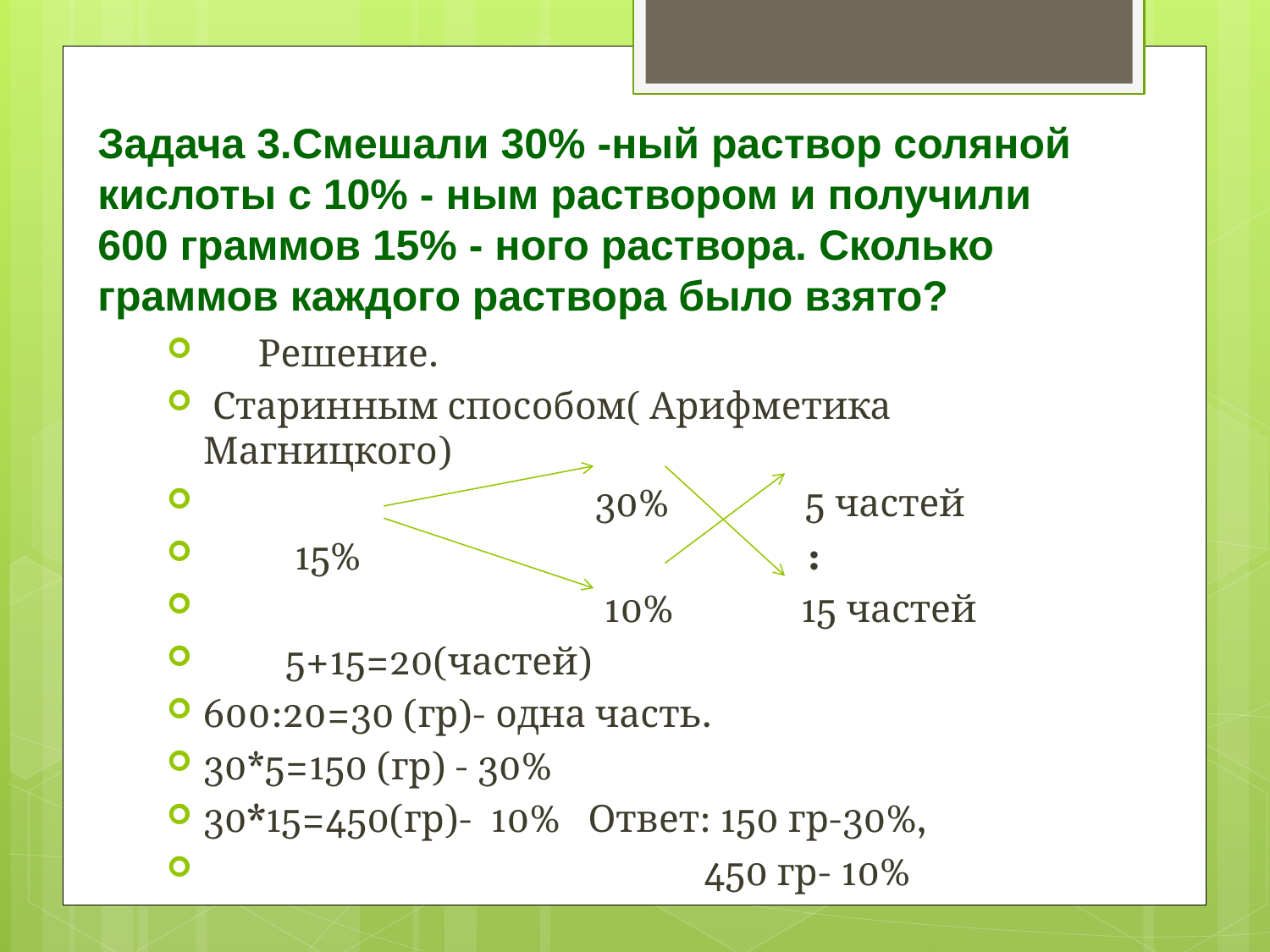

# Задача 3.Смешали 30% -ный раствор соляной кислоты с 10% - ным раствором и получили 600 граммов 15% - ного раствора. Сколько граммов каждого раствора было взято?
      Решение.
 Старинным способом( Арифметика Магницкого)
                                           30%               5 частей
          15%                                                 :
                                            10%              15 частей
         5+15=20(частей)
600:20=30 (гр)- одна часть.
30*5=150 (гр) - 30%
30*15=450(гр)-  10%   Ответ: 150 гр-30%,
                                                       450 гр- 10%